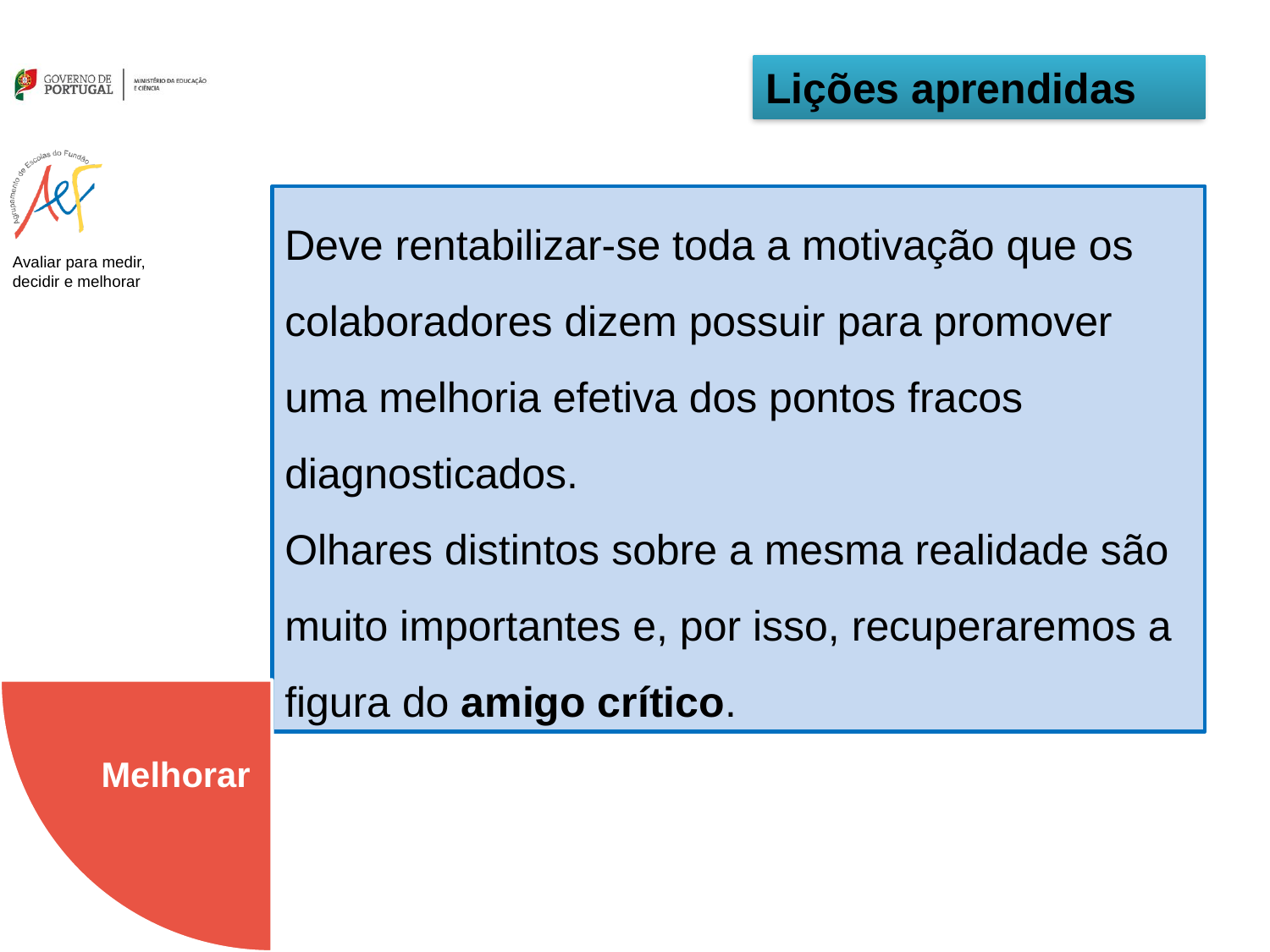

Lições aprendidas
Deve rentabilizar-se toda a motivação que os colaboradores dizem possuir para promover uma melhoria efetiva dos pontos fracos diagnosticados.
Olhares distintos sobre a mesma realidade são muito importantes e, por isso, recuperaremos a figura do amigo crítico.

Melhorar